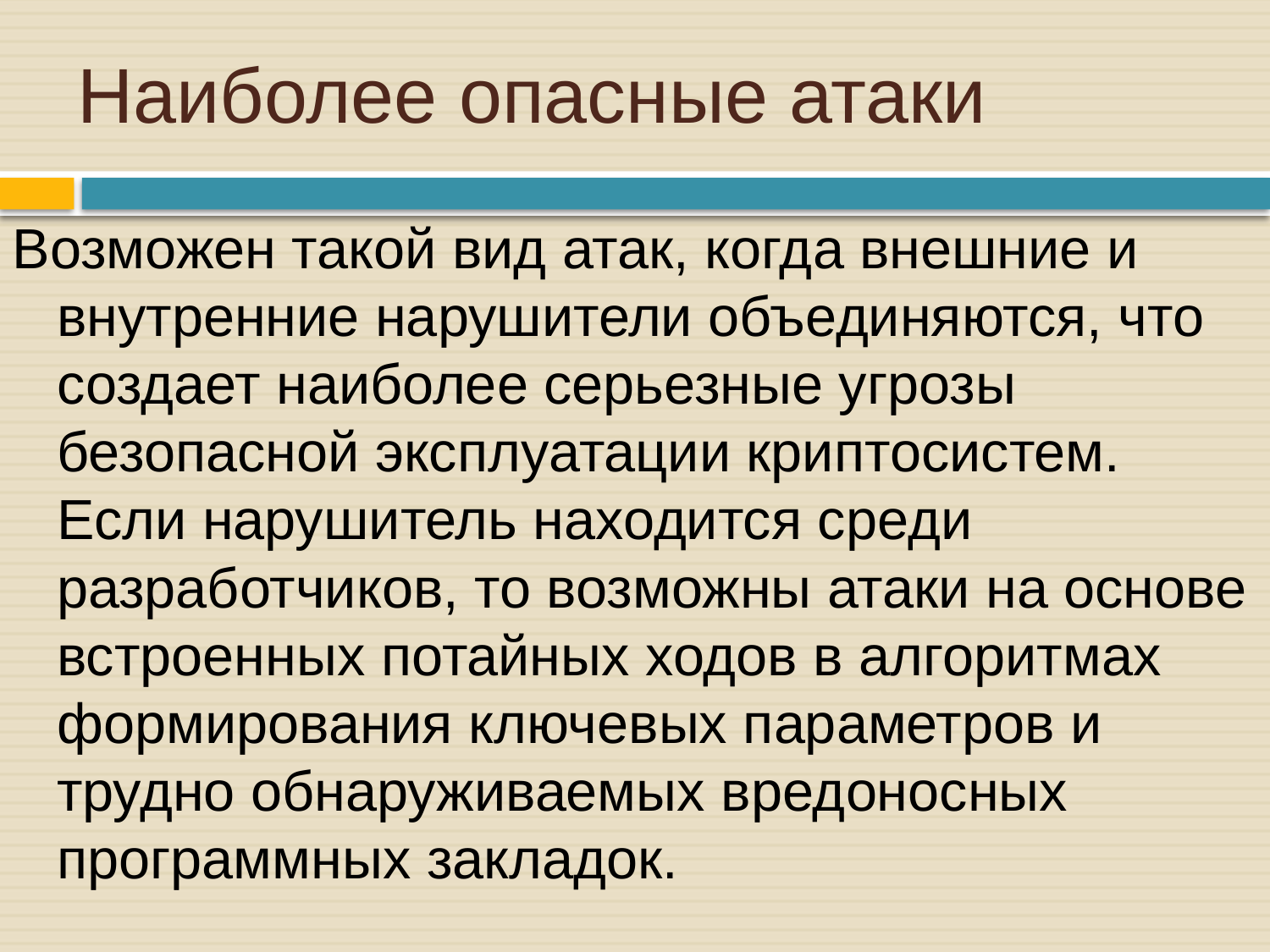

# Наиболее опасные атаки
Возможен такой вид атак, когда внешние и внутренние нарушители объединяются, что создает наиболее серьезные угрозы безопасной эксплуатации криптосистем. Если нарушитель находится среди разработчиков, то возможны атаки на основе встроенных потайных ходов в алгоритмах формирования ключевых параметров и трудно обнаруживаемых вредоносных программных закладок.